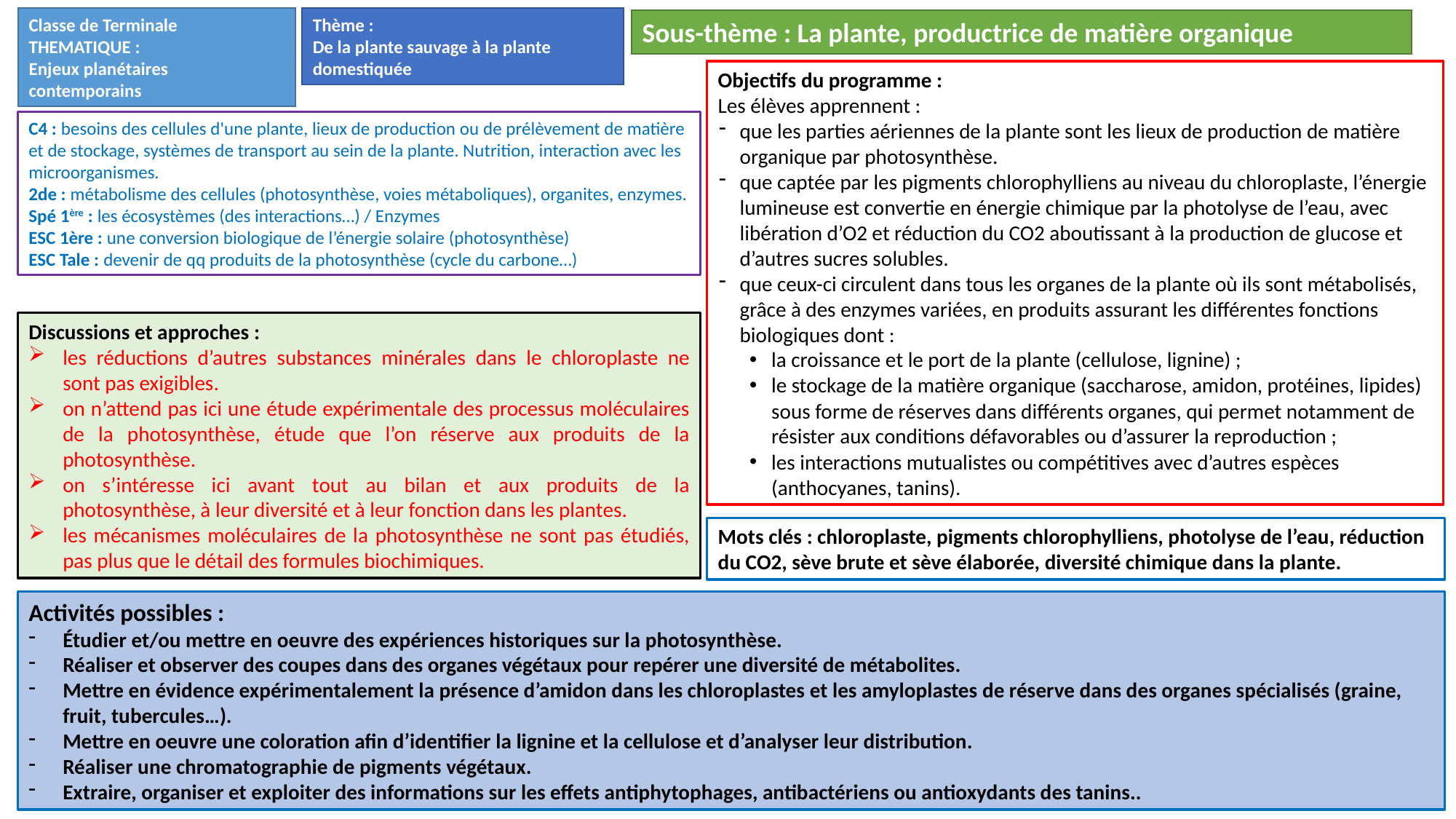

Classe de Terminale
THEMATIQUE :
Enjeux planétaires contemporains
Thème :
De la plante sauvage à la plante domestiquée
Sous-thème : La plante, productrice de matière organique
Objectifs du programme :
Les élèves apprennent :
que les parties aériennes de la plante sont les lieux de production de matière organique par photosynthèse.
que captée par les pigments chlorophylliens au niveau du chloroplaste, l’énergie lumineuse est convertie en énergie chimique par la photolyse de l’eau, avec libération d’O2 et réduction du CO2 aboutissant à la production de glucose et d’autres sucres solubles.
que ceux-ci circulent dans tous les organes de la plante où ils sont métabolisés, grâce à des enzymes variées, en produits assurant les différentes fonctions biologiques dont :
la croissance et le port de la plante (cellulose, lignine) ;
le stockage de la matière organique (saccharose, amidon, protéines, lipides) sous forme de réserves dans différents organes, qui permet notamment de résister aux conditions défavorables ou d’assurer la reproduction ;
les interactions mutualistes ou compétitives avec d’autres espèces (anthocyanes, tanins).
C4 : besoins des cellules d'une plante, lieux de production ou de prélèvement de matière et de stockage, systèmes de transport au sein de la plante. Nutrition, interaction avec les microorganismes.
2de : métabolisme des cellules (photosynthèse, voies métaboliques), organites, enzymes.
Spé 1ère : les écosystèmes (des interactions…) / Enzymes
ESC 1ère : une conversion biologique de l’énergie solaire (photosynthèse)
ESC Tale : devenir de qq produits de la photosynthèse (cycle du carbone…)
Discussions et approches :
les réductions d’autres substances minérales dans le chloroplaste ne sont pas exigibles.
on n’attend pas ici une étude expérimentale des processus moléculaires de la photosynthèse, étude que l’on réserve aux produits de la photosynthèse.
on s’intéresse ici avant tout au bilan et aux produits de la photosynthèse, à leur diversité et à leur fonction dans les plantes.
les mécanismes moléculaires de la photosynthèse ne sont pas étudiés, pas plus que le détail des formules biochimiques.
Mots clés : chloroplaste, pigments chlorophylliens, photolyse de l’eau, réduction du CO2, sève brute et sève élaborée, diversité chimique dans la plante.
Activités possibles :
Étudier et/ou mettre en oeuvre des expériences historiques sur la photosynthèse.
Réaliser et observer des coupes dans des organes végétaux pour repérer une diversité de métabolites.
Mettre en évidence expérimentalement la présence d’amidon dans les chloroplastes et les amyloplastes de réserve dans des organes spécialisés (graine, fruit, tubercules…).
Mettre en oeuvre une coloration afin d’identifier la lignine et la cellulose et d’analyser leur distribution.
Réaliser une chromatographie de pigments végétaux.
Extraire, organiser et exploiter des informations sur les effets antiphytophages, antibactériens ou antioxydants des tanins..